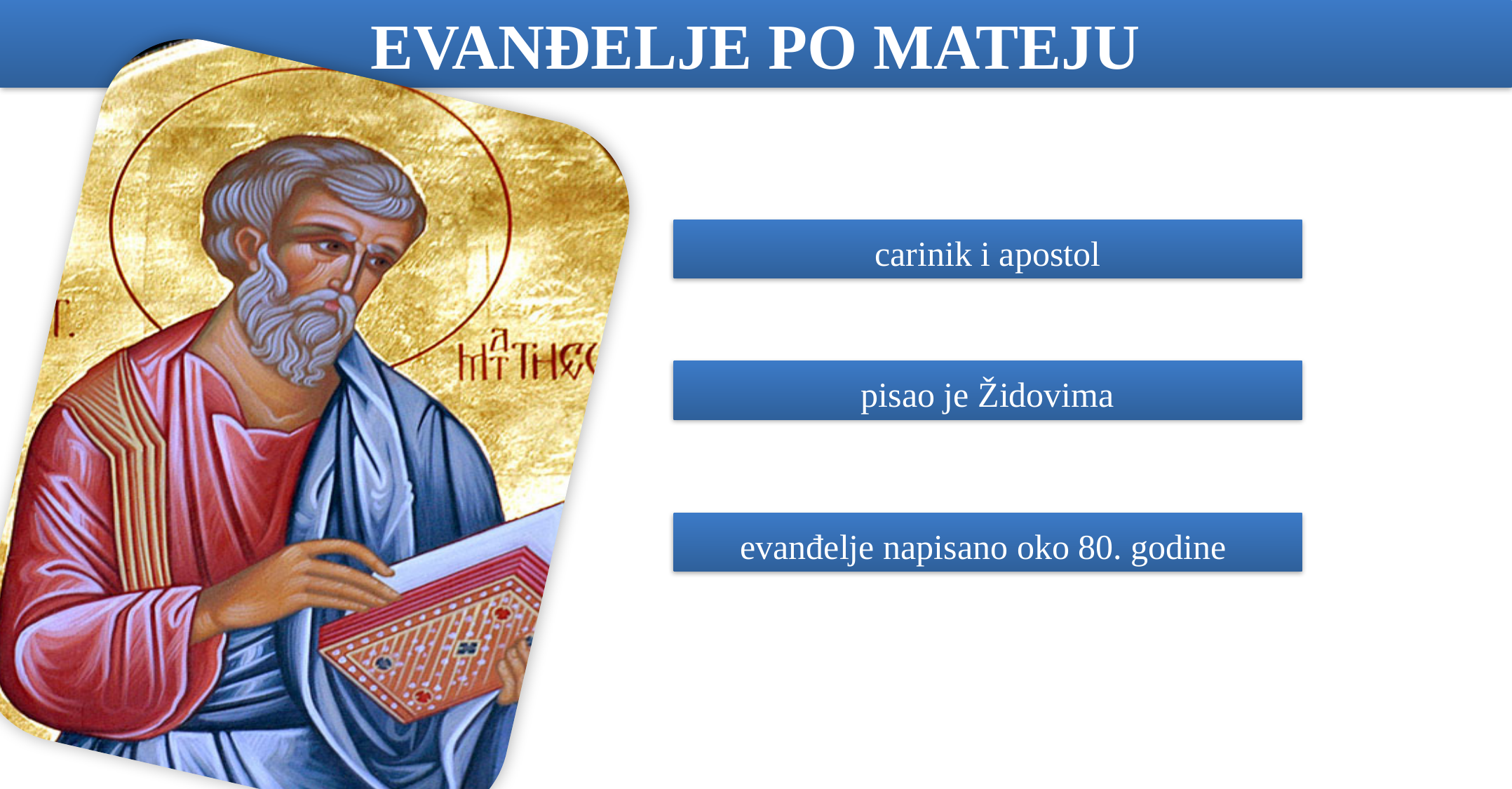

EVANĐELJE PO MATEJU

carinik i apostol
pisao je Židovima
evanđelje napisano oko 80. godine